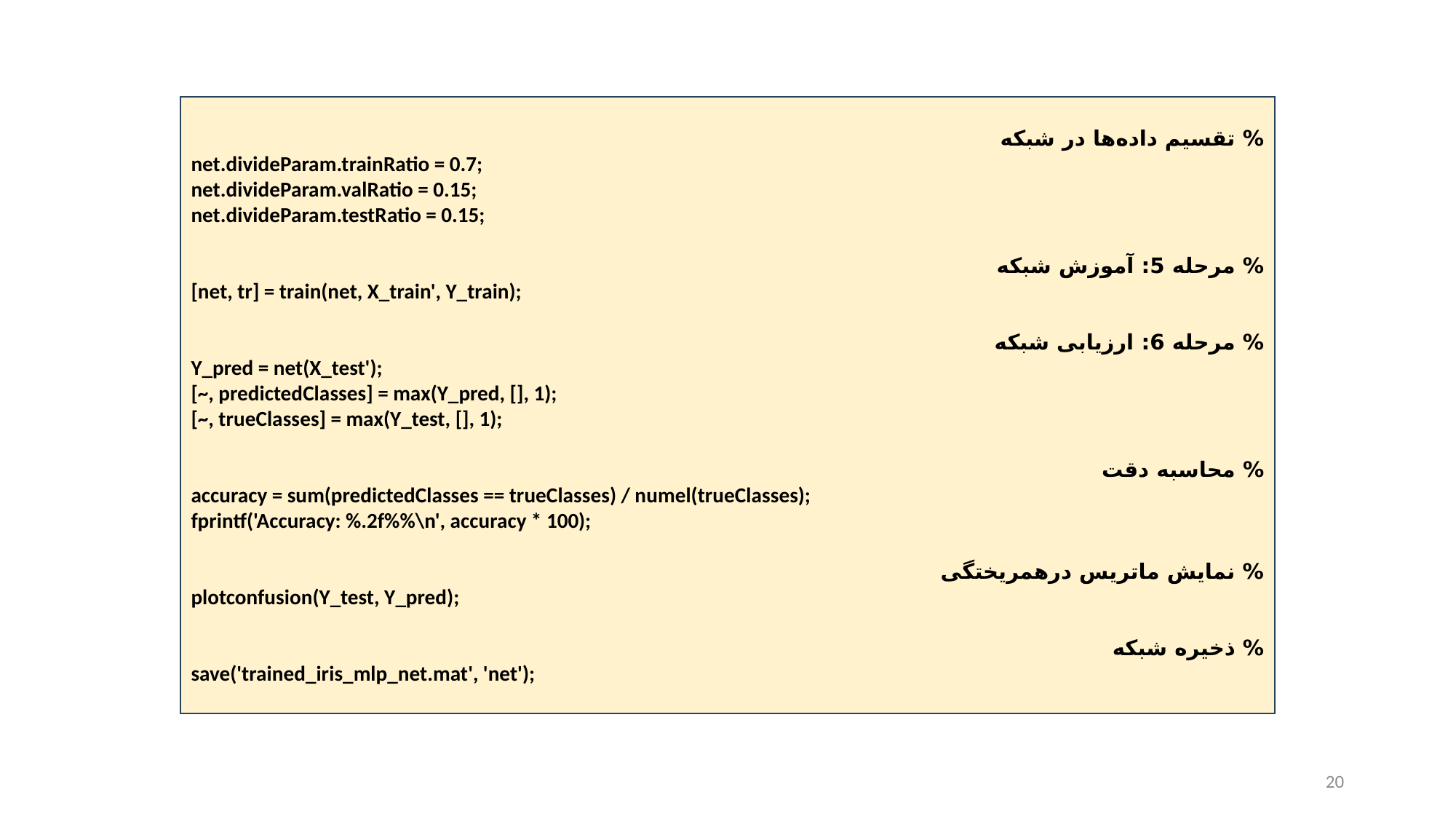

% تقسیم داده‌ها در شبکه
net.divideParam.trainRatio = 0.7;
net.divideParam.valRatio = 0.15;
net.divideParam.testRatio = 0.15;

% مرحله 5: آموزش شبکه
[net, tr] = train(net, X_train', Y_train);

% مرحله 6: ارزیابی شبکه
Y_pred = net(X_test');
[~, predictedClasses] = max(Y_pred, [], 1);
[~, trueClasses] = max(Y_test, [], 1);

% محاسبه دقت
accuracy = sum(predictedClasses == trueClasses) / numel(trueClasses);
fprintf('Accuracy: %.2f%%\n', accuracy * 100);

% نمایش ماتریس درهمریختگی
plotconfusion(Y_test, Y_pred);

% ذخیره شبکه
save('trained_iris_mlp_net.mat', 'net');
20